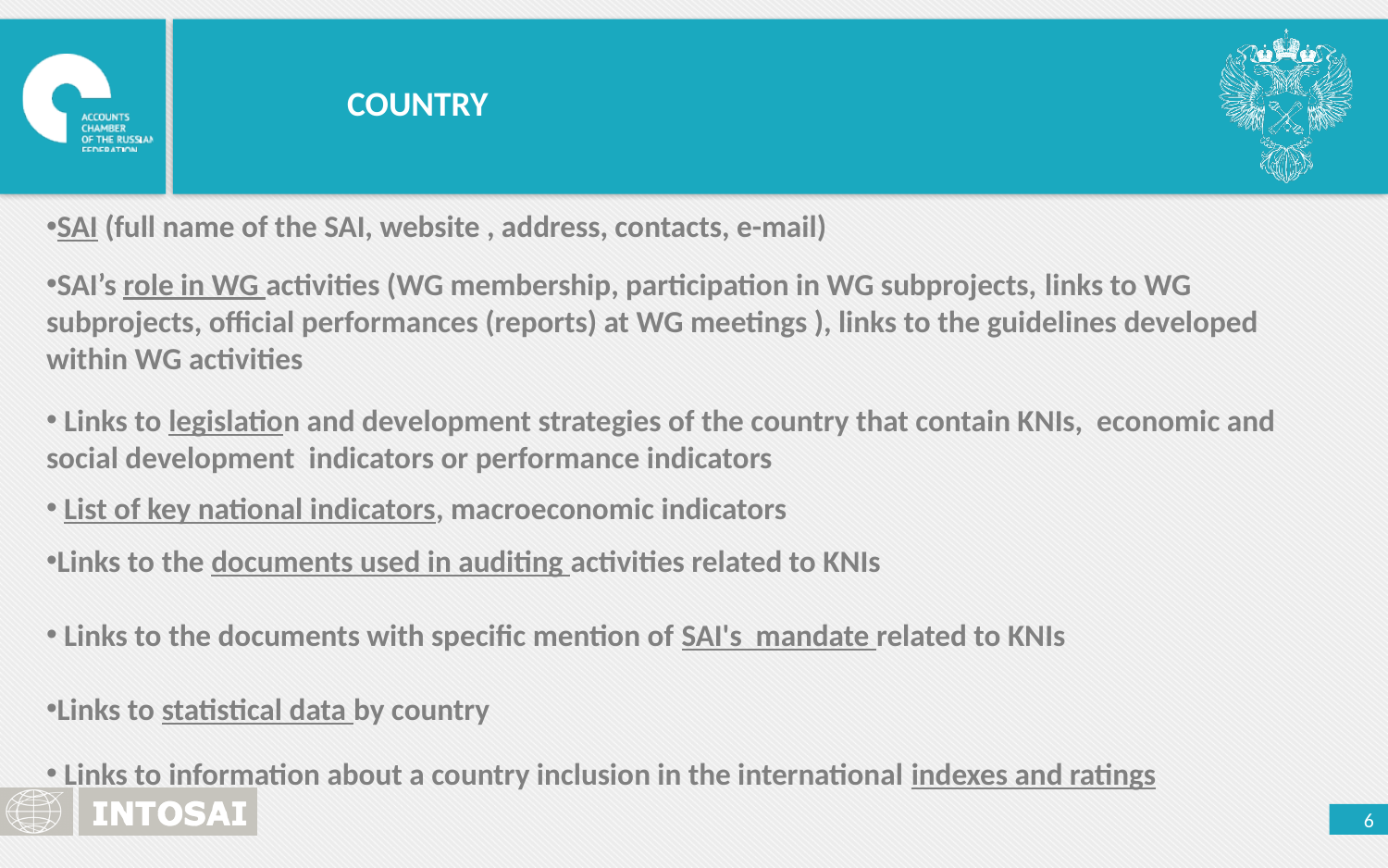

COUNTRY
SAI (full name of the SAI, website , address, contacts, e-mail)

SAI’s role in WG activities (WG membership, participation in WG subprojects, links to WG subprojects, official performances (reports) at WG meetings ), links to the guidelines developed  within WG activities

 Links to legislation and development strategies of the country that contain KNIs,  economic and social development  indicators or performance indicators

 List of key national indicators, macroeconomic indicators

Links to the documents used in auditing activities related to KNIs

 Links to the documents with specific mention of SAI's  mandate related to KNIs

Links to statistical data by country

 Links to information about a country inclusion in the international indexes and ratings